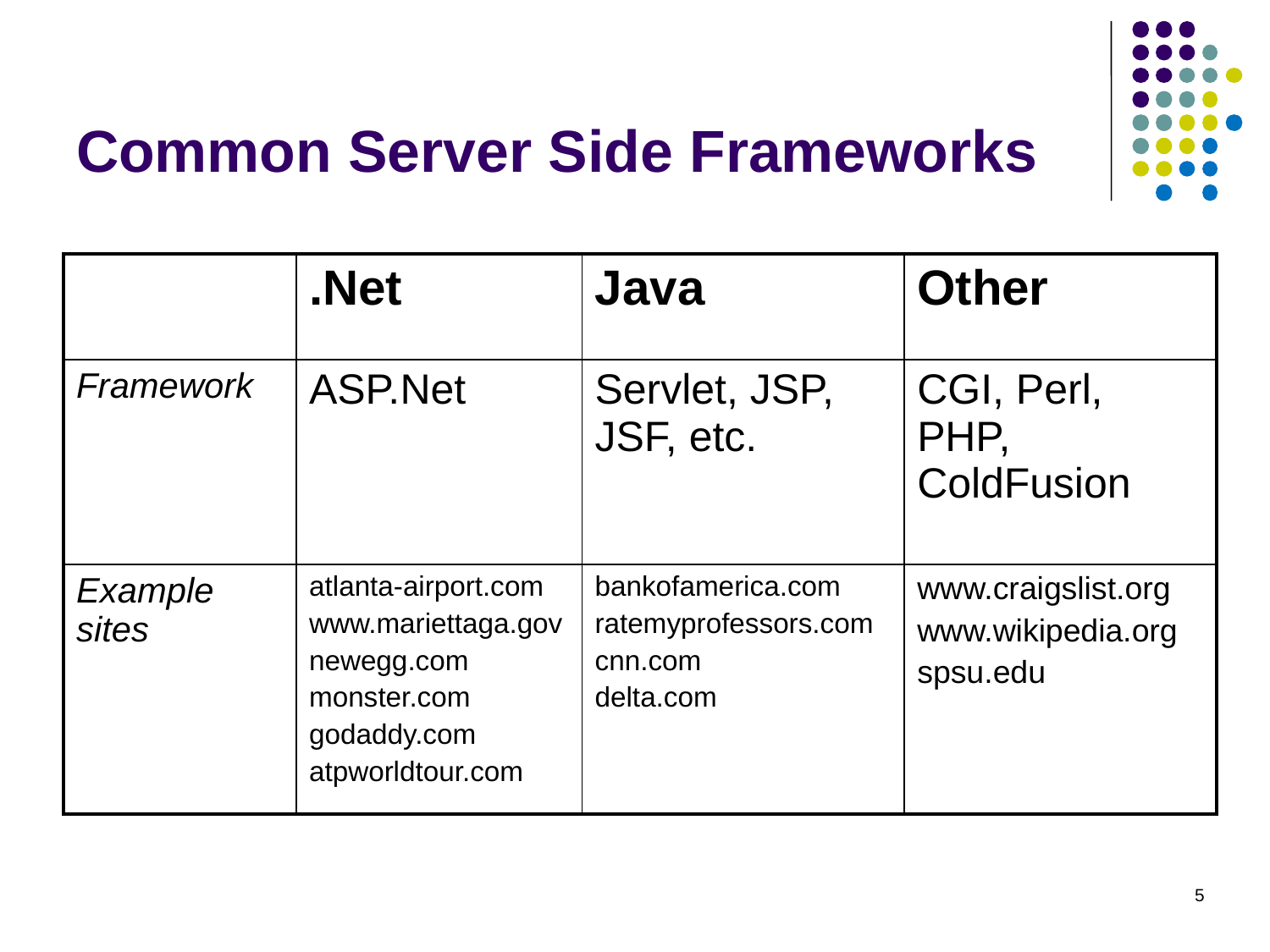

# Common Server Side Frameworks
|  | .Net | Java | Other |
| --- | --- | --- | --- |
| Framework | ASP.Net | Servlet, JSP, JSF, etc. | CGI, Perl, PHP, ColdFusion |
| Example sites | atlanta-airport.com www.mariettaga.gov newegg.com monster.com godaddy.com atpworldtour.com | bankofamerica.com ratemyprofessors.com cnn.com delta.com | www.craigslist.org www.wikipedia.org spsu.edu |
5